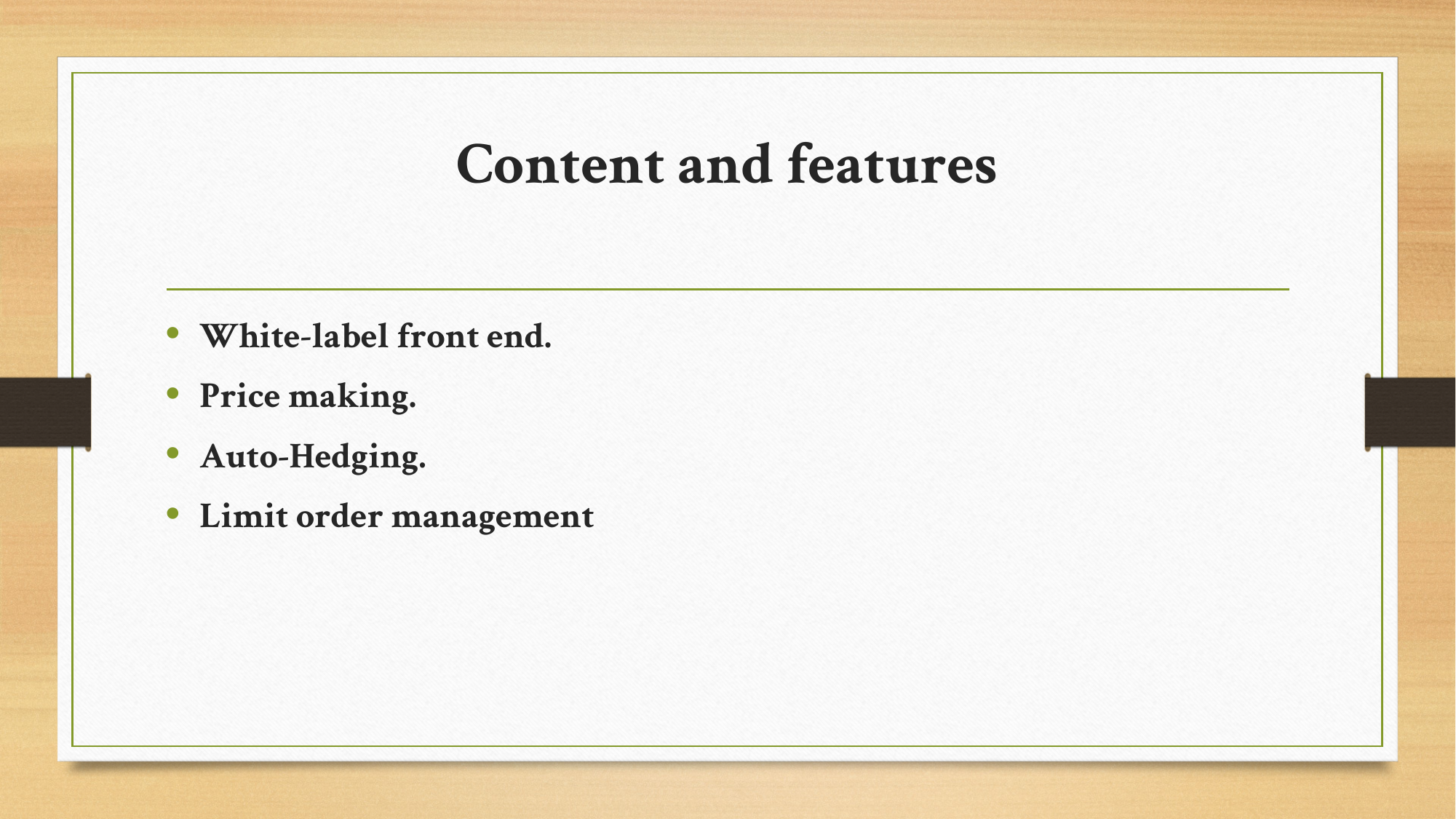

# Content and features
White-label front end.
Price making.
Auto-Hedging.
Limit order management